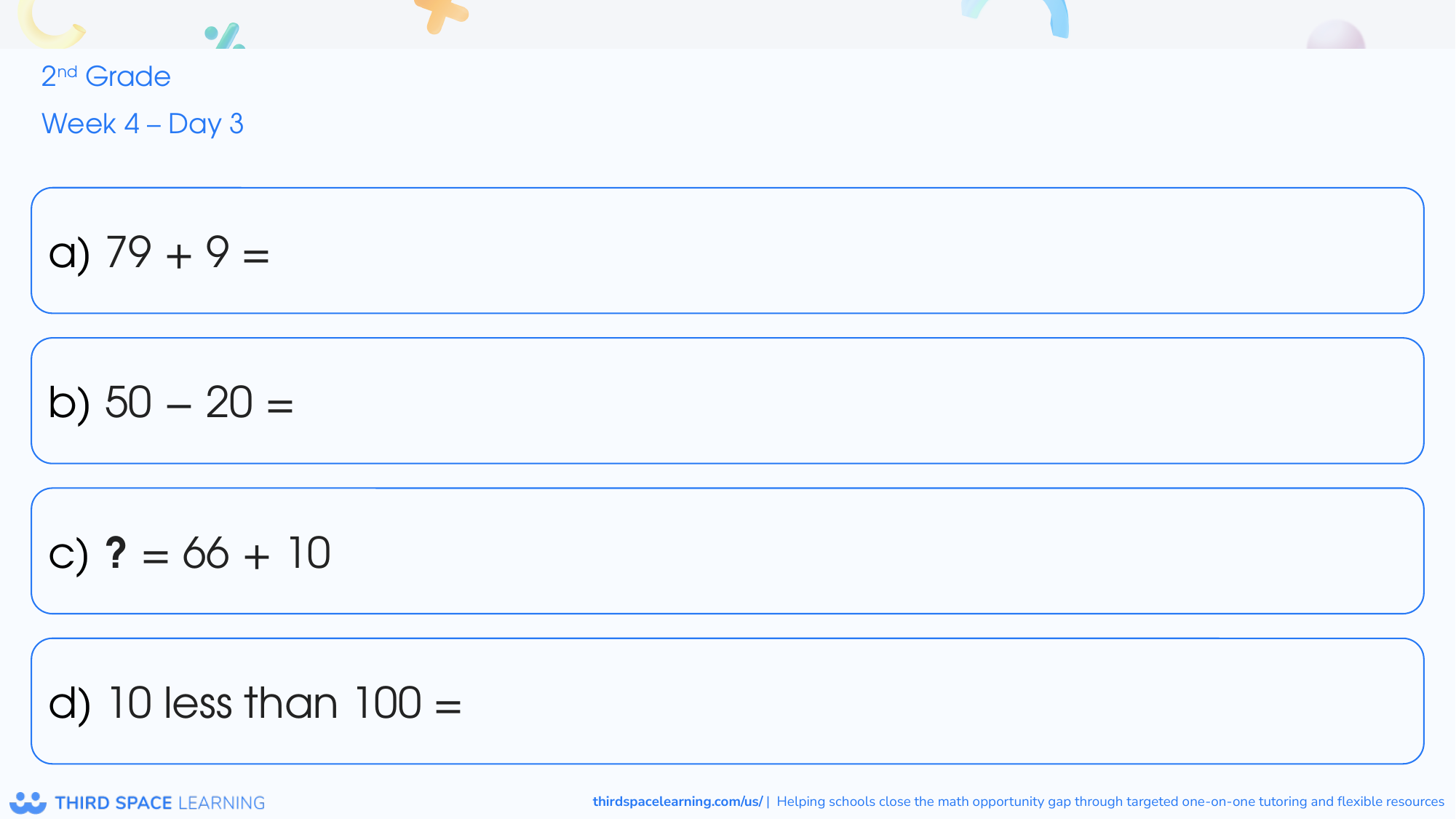

2nd Grade
Week 4 – Day 3
79 + 9 =
50 − 20 =
? = 66 + 10
10 less than 100 =